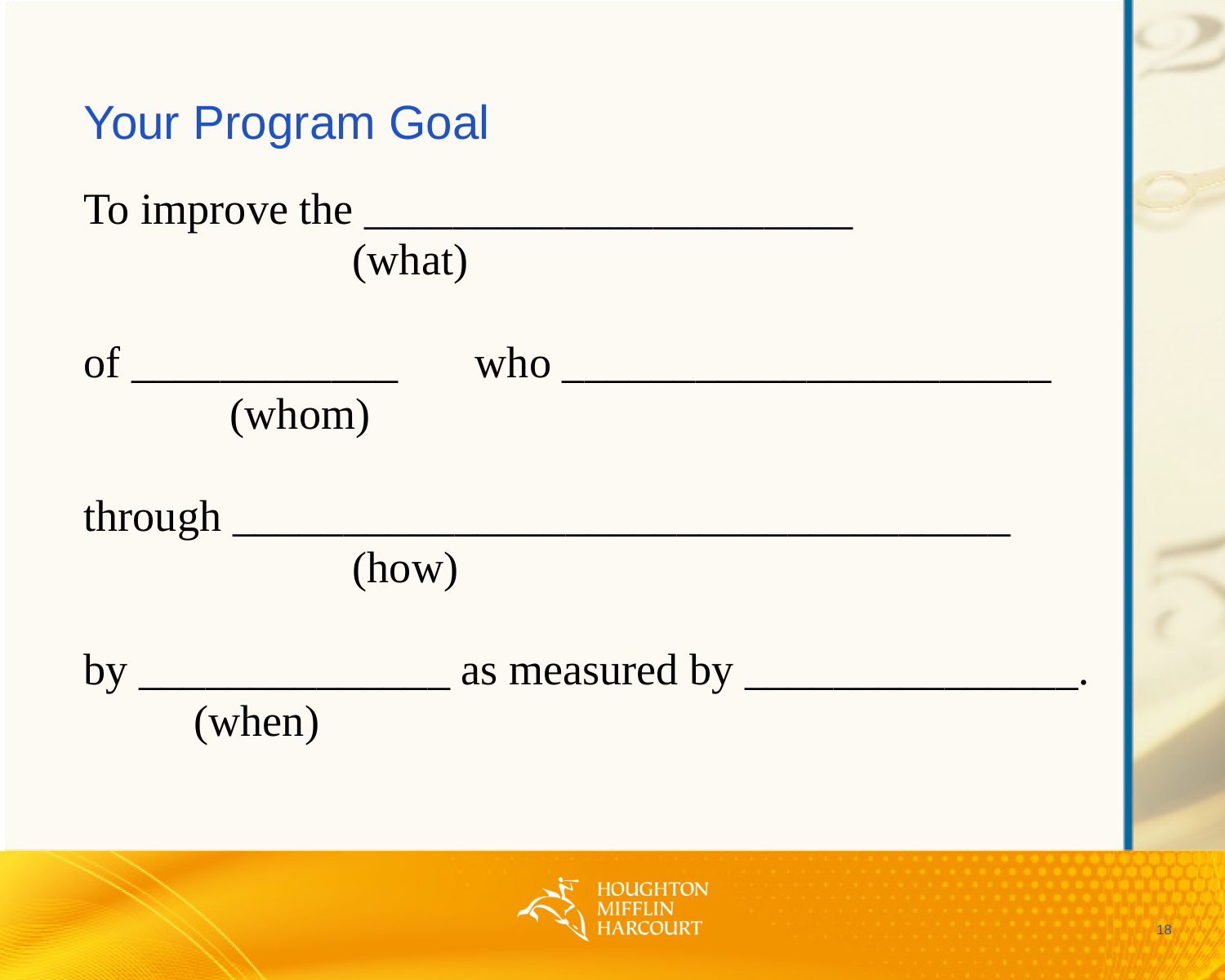

# Your Program Goal
To improve the ______________________
             		(what)

of ____________ 	who ______________________
		(whom)

through ___________________________________
			(how)

by ______________ as measured by _______________.
          (when)
18